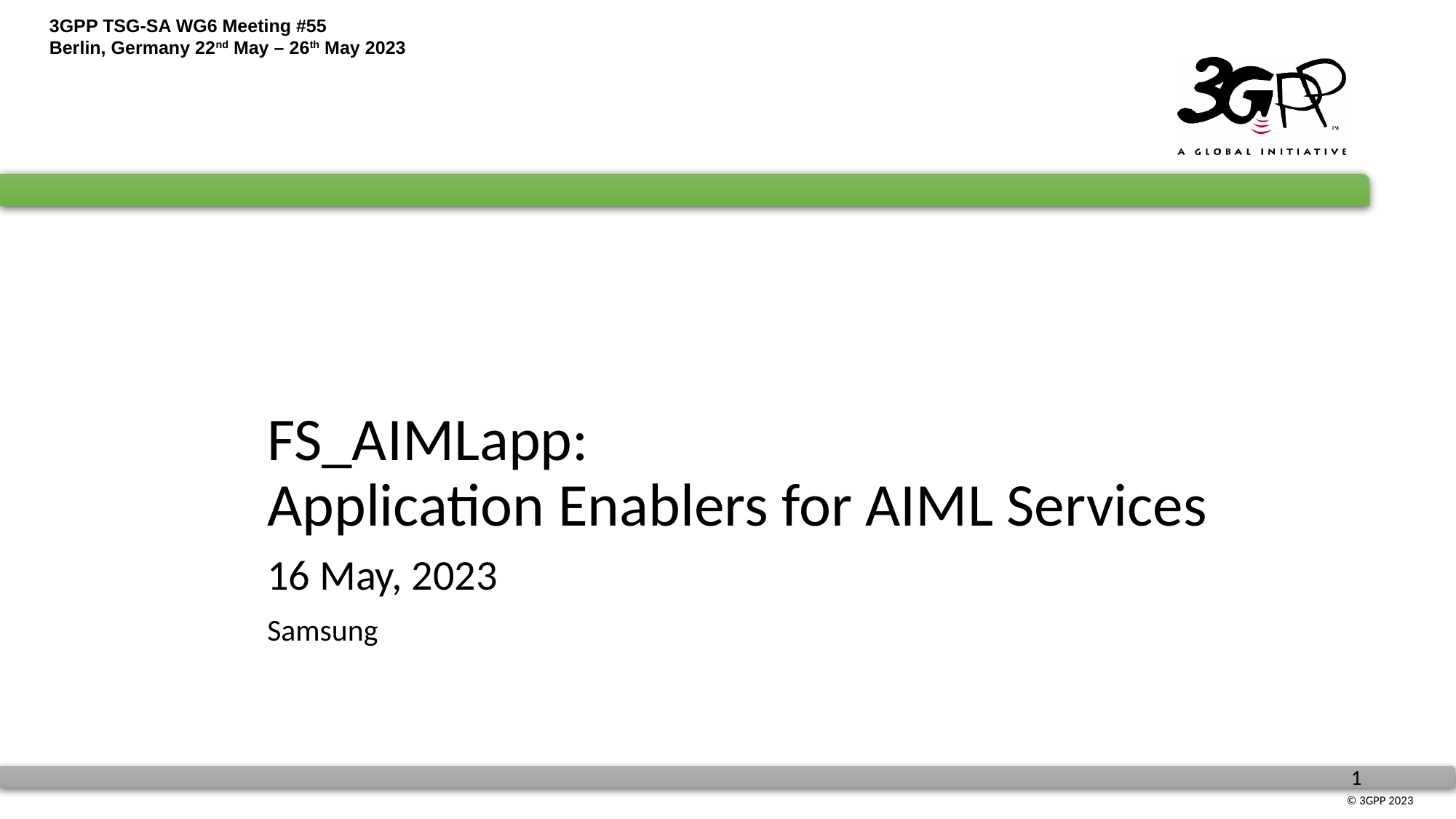

# FS_AIMLapp: Application Enablers for AIML Services
16 May, 2023
Samsung